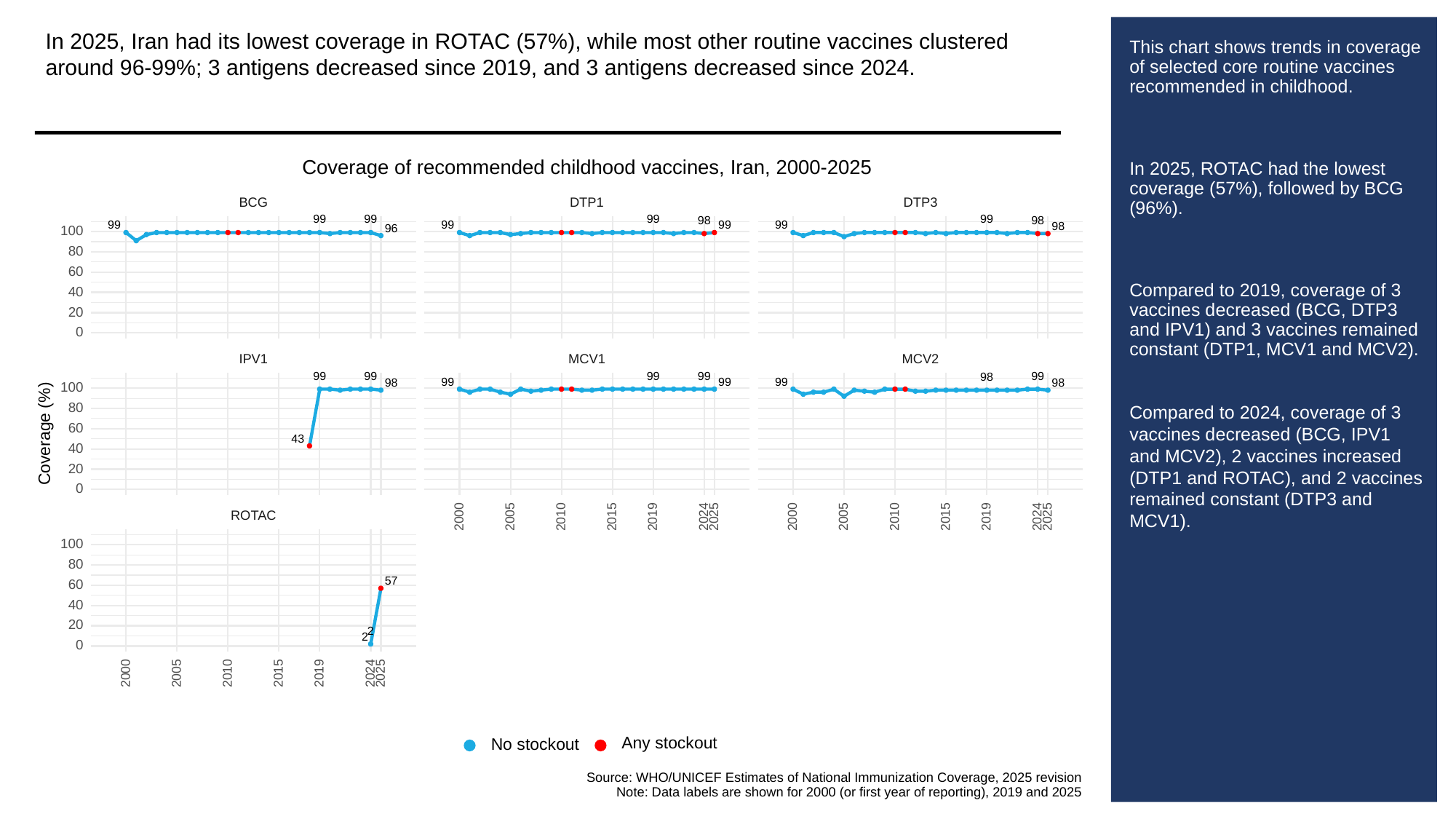

In 2025, Iran had its lowest coverage in ROTAC (57%), while most other routine vaccines clustered around 96-99%; 3 antigens decreased since 2019, and 3 antigens decreased since 2024.
# This chart shows trends in coverage of selected core routine vaccines recommended in childhood.

In 2025, ROTAC had the lowest coverage (57%), followed by BCG (96%).

Compared to 2019, coverage of 3 vaccines decreased (BCG, DTP3 and IPV1) and 3 vaccines remained constant (DTP1, MCV1 and MCV2).

Compared to 2024, coverage of 3 vaccines decreased (BCG, IPV1 and MCV2), 2 vaccines increased (DTP1 and ROTAC), and 2 vaccines remained constant (DTP3 and MCV1).

Coverage of recommended childhood vaccines, Iran, 2000-2025
BCG
DTP3
DTP1
99
99
99
99

98
98

99
99
99
99
98
96
100

80

60

40

20

0

MCV1
MCV2
IPV1
99
99
99
99
99

98

99
99
99
98
98
100

80

60
Coverage (%)

43

40

20

0

ROTAC
2000
2005
2010
2015
2019
2024
2025
2000
2005
2010
2015
2019
2024
2025

100

80

57
60

40

20

2
2

0

2000
2005
2010
2015
2019
2024
2025
Any stockout
No stockout

Source: WHO/UNICEF Estimates of National Immunization Coverage, 2025 revision
Note: Data labels are shown for 2000 (or first year of reporting), 2019 and 2025